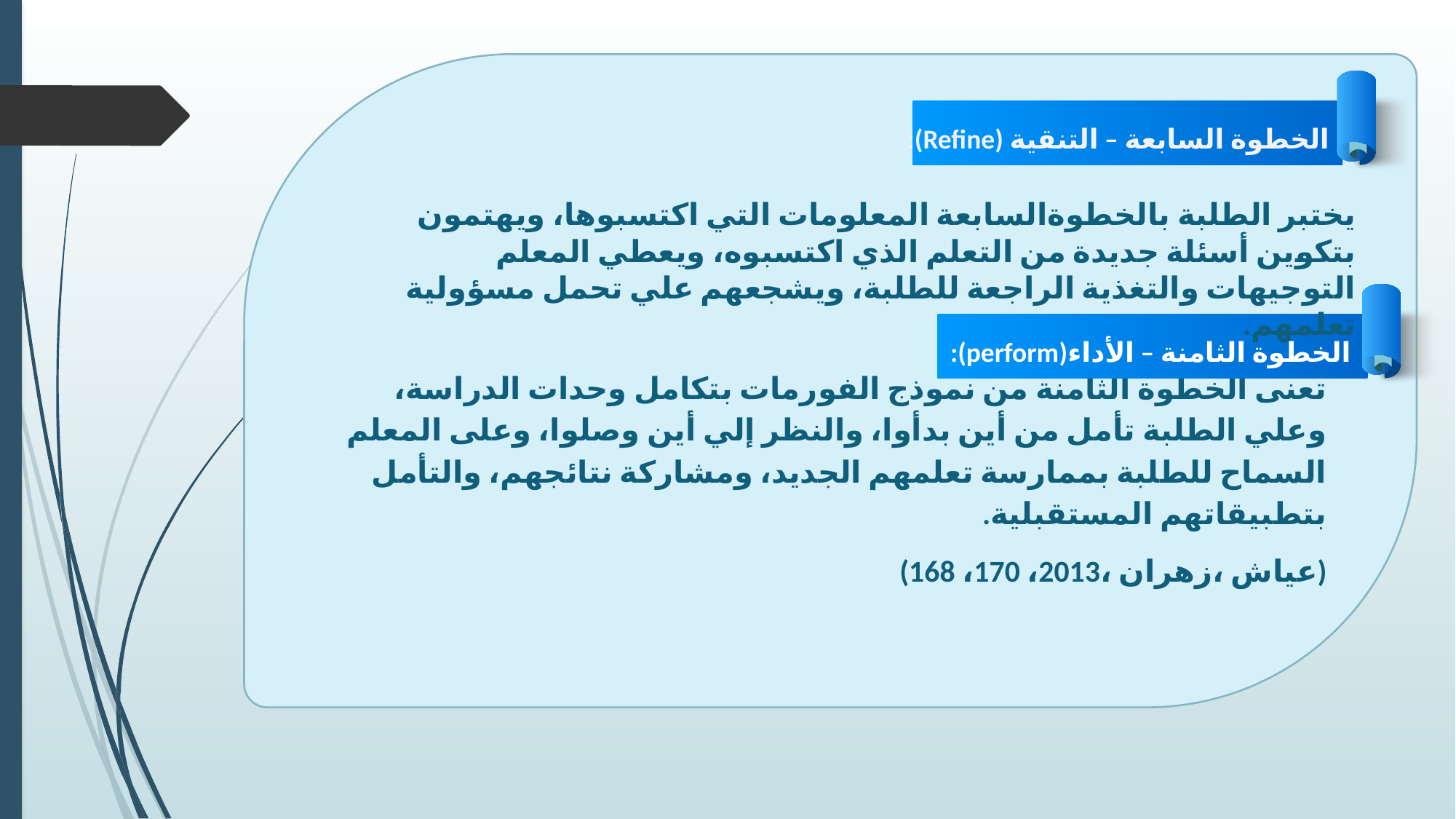

تعنى الخطوة الثامنة من نموذج الفورمات بتكامل وحدات الدراسة، وعلي الطلبة تأمل من أين بدأوا، والنظر إلي أين وصلوا، وعلى المعلم السماح للطلبة بممارسة تعلمهم الجديد، ومشاركة نتائجهم، والتأمل بتطبيقاتهم المستقبلية.
(عياش ،زهران ،2013، 170، 168)

الخطوة السابعة – التنقية (Refine):
يختبر الطلبة بالخطوةالسابعة المعلومات التي اكتسبوها، ويهتمون بتكوين أسئلة جديدة من التعلم الذي اكتسبوه، ويعطي المعلم التوجيهات والتغذية الراجعة للطلبة، ويشجعهم علي تحمل مسؤولية تعلمهم.

الخطوة الثامنة – الأداء(perform):
المتعلم التخيلي